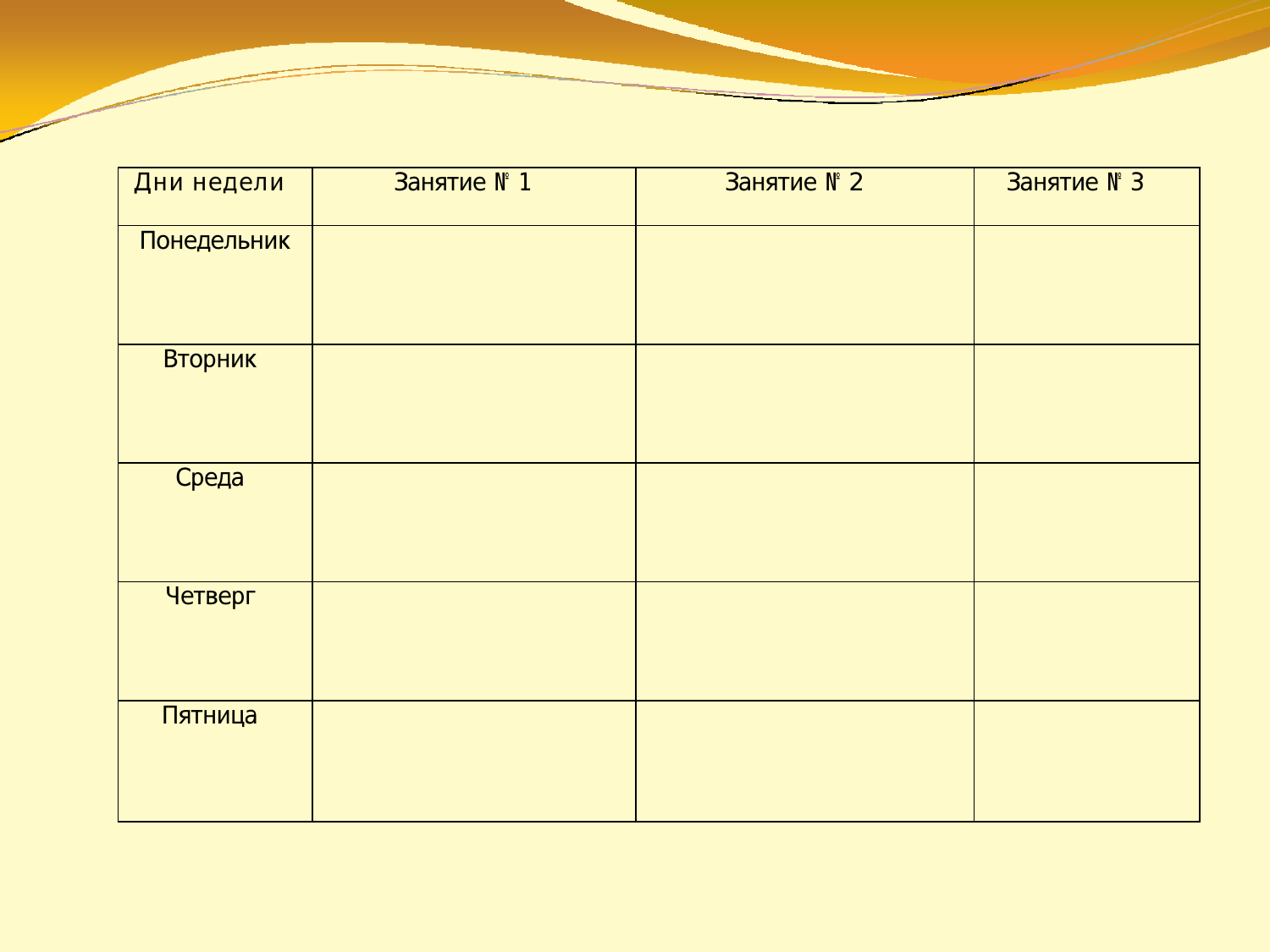

| Дни недели | Занятие № 1 | Занятие № 2 | Занятие № 3 |
| --- | --- | --- | --- |
| Понедельник |  |  |  |
| Вторник |  |  |  |
| Среда |  |  |  |
| Четверг |  |  |  |
| Пятница |  |  |  |